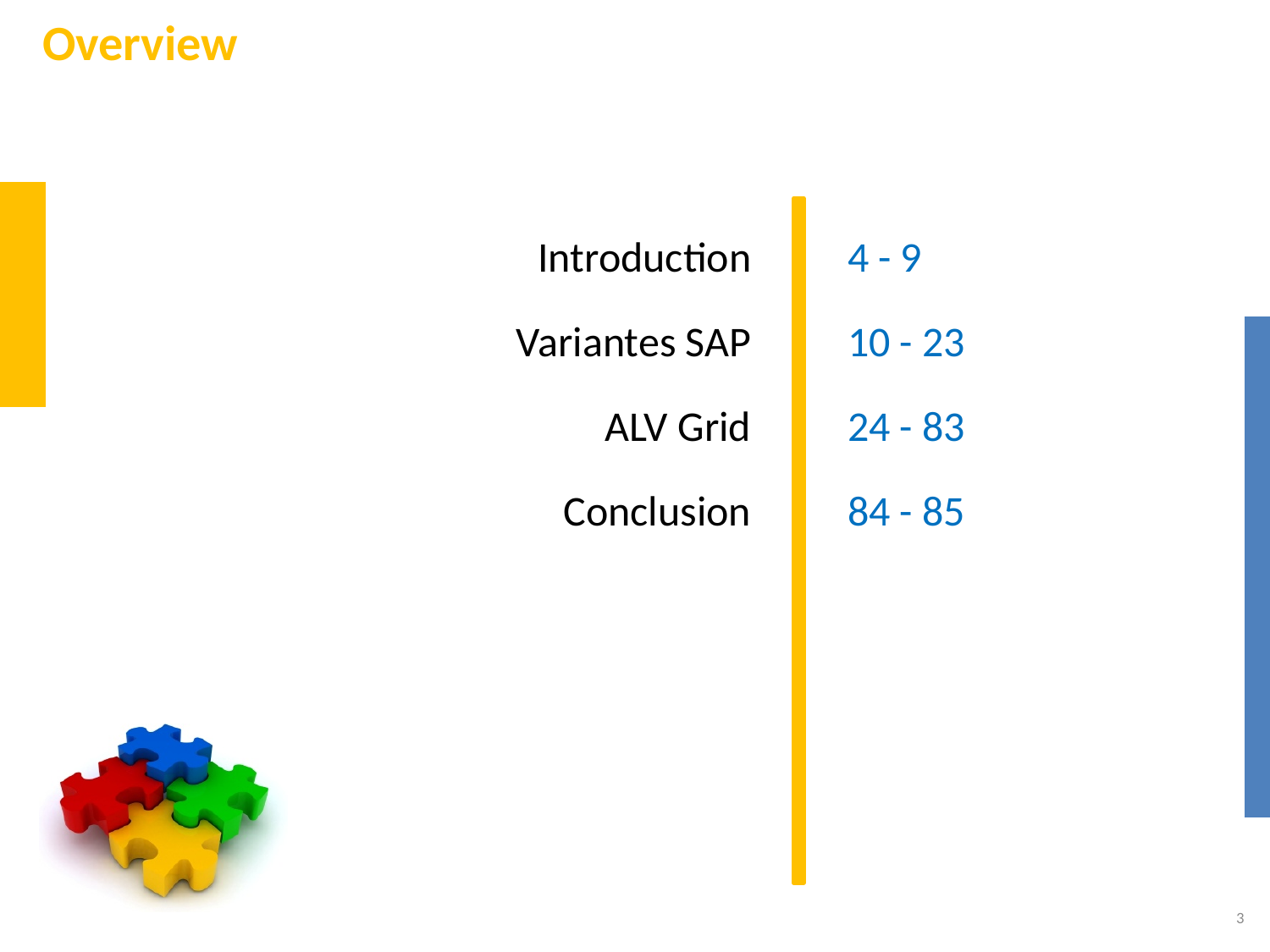

# Overview
Introduction
Variantes SAP
ALV Grid
Conclusion
4 - 9
10 - 23
24 - 83
84 - 85
3